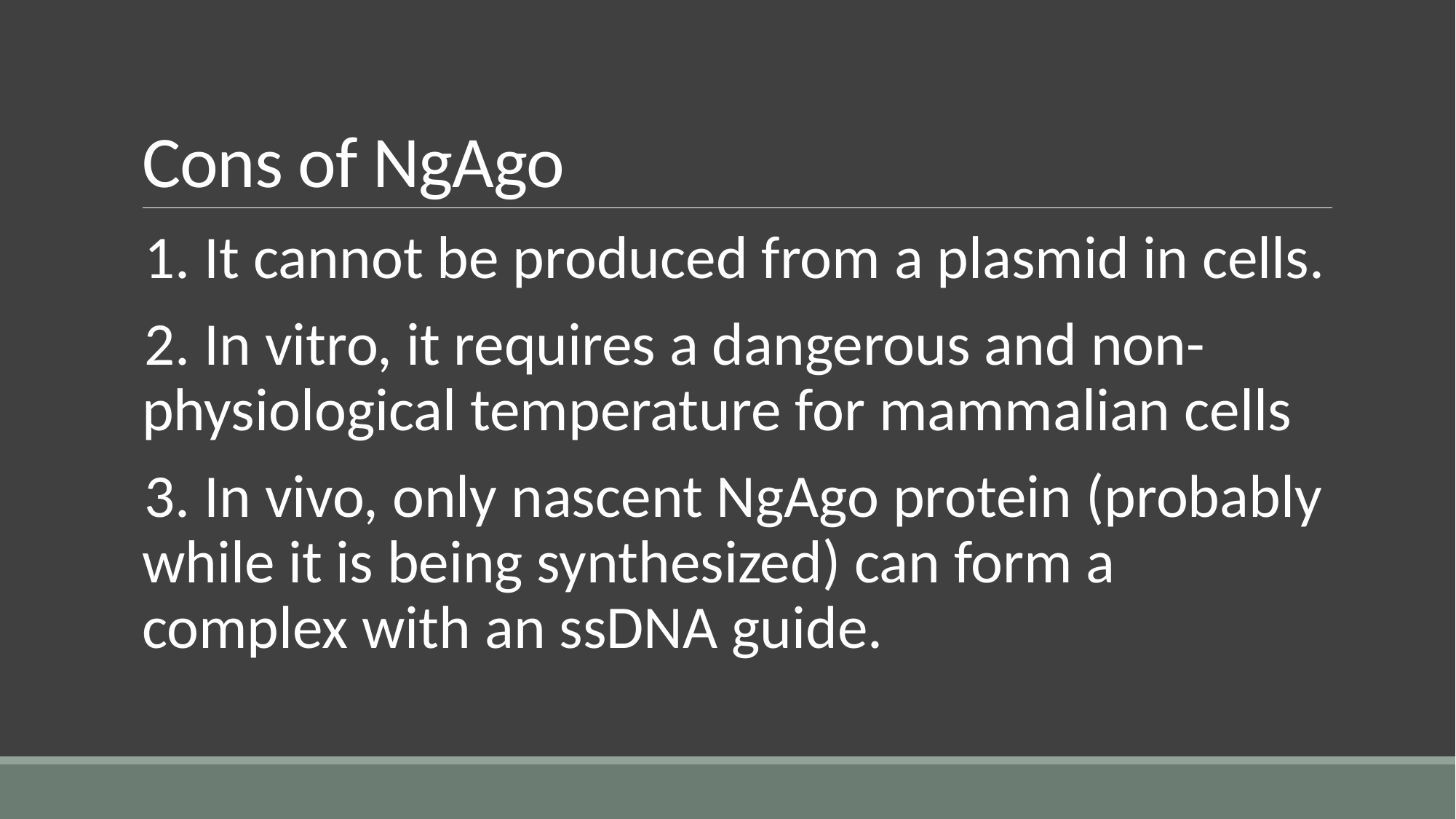

# Cons of NgAgo
1. It cannot be produced from a plasmid in cells.
2. In vitro, it requires a dangerous and non-physiological temperature for mammalian cells
3. In vivo, only nascent NgAgo protein (probably while it is being synthesized) can form a complex with an ssDNA guide.